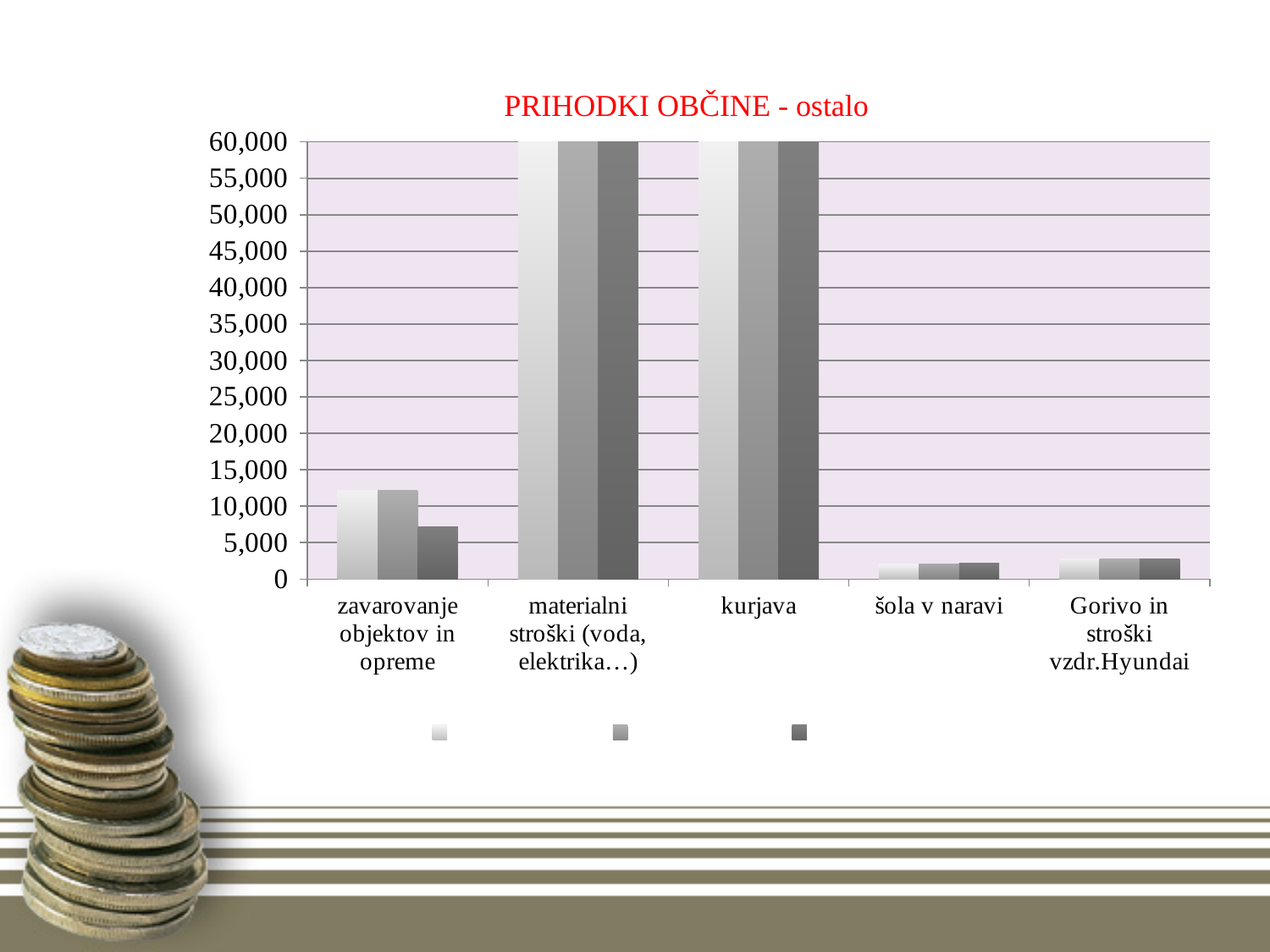

# PRIHODKI OBČINE - ostalo

### Chart

| Category | Leto 2013 | Plan 2014 | Leto 2014 |
|---|---|---|---|
| zavarovanje objektov in opreme | 12191.0 | 12200.0 | 7202.0 |
| materialni stroški (voda, elektrika…) | 98591.0 | 105000.0 | 100469.0 |
| kurjava | 129494.0 | 110000.0 | 103028.0 |
| šola v naravi | 2032.0 | 2100.0 | 2187.0 |
| Gorivo in stroški vzdr.Hyundai | 2785.0 | 2800.0 | 2748.0 |